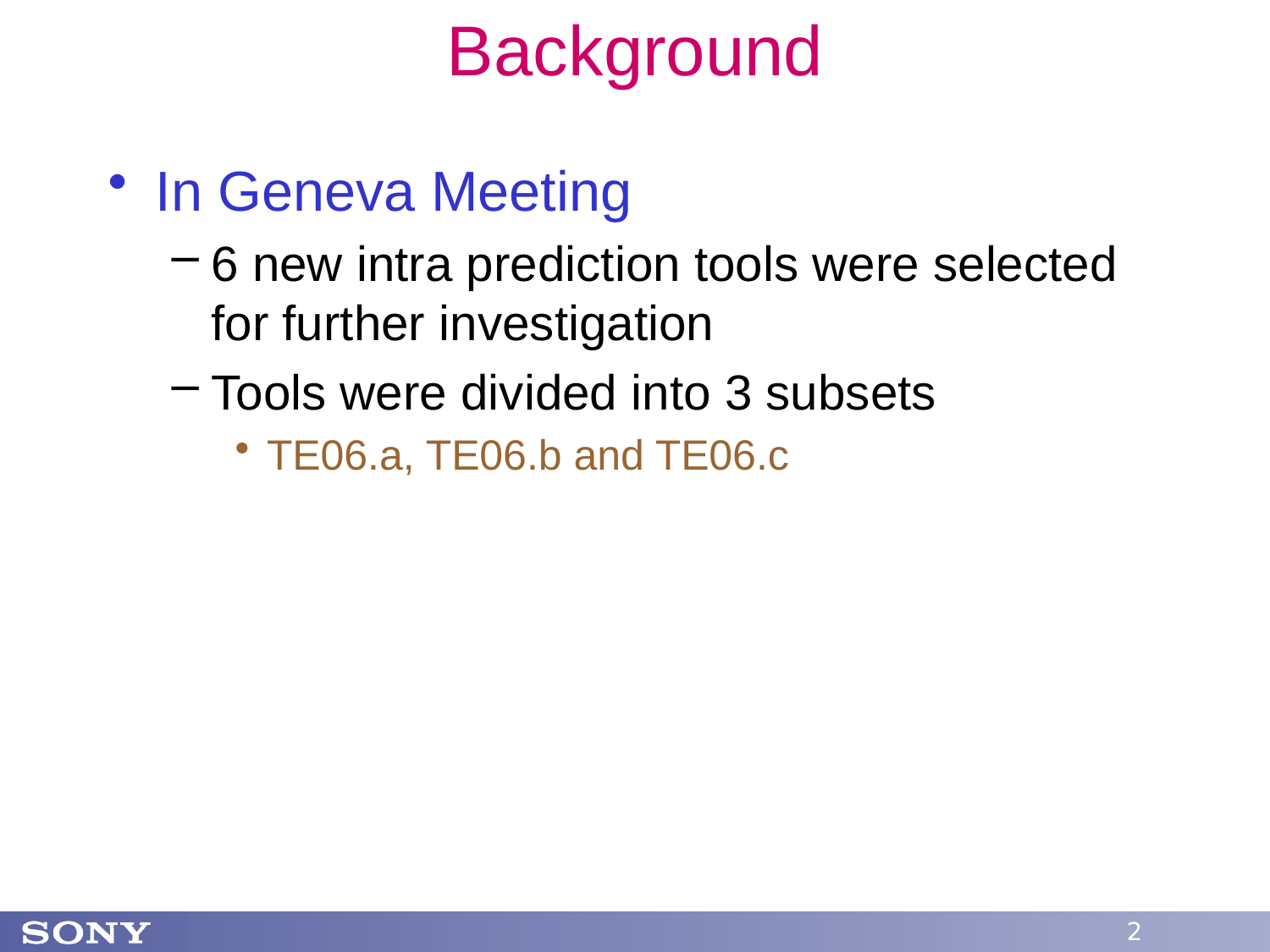

# Background
In Geneva Meeting
6 new intra prediction tools were selected for further investigation
Tools were divided into 3 subsets
TE06.a, TE06.b and TE06.c
2